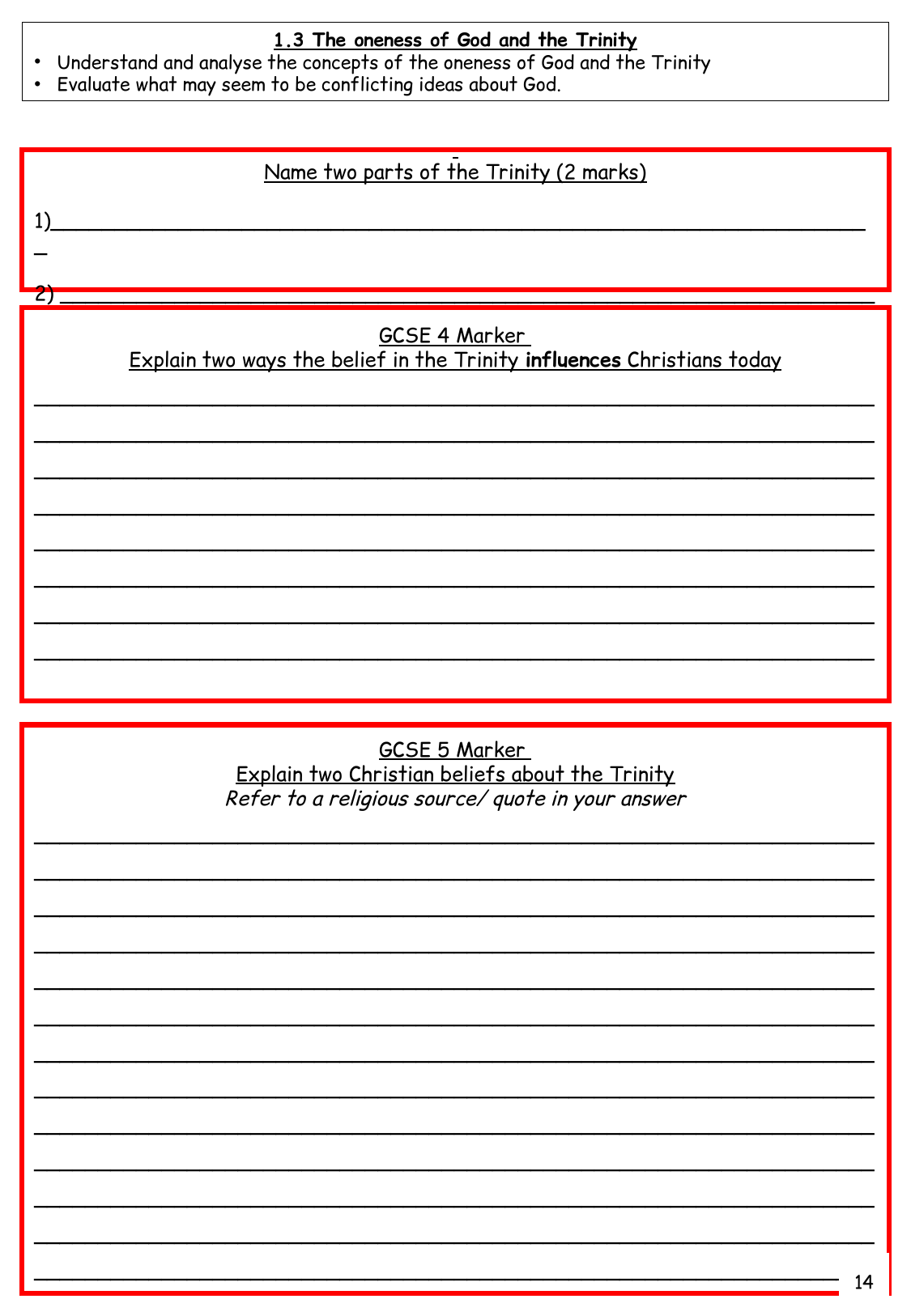

1.3 The oneness of God and the Trinity
Understand and analyse the concepts of the oneness of God and the Trinity
Evaluate what may seem to be conflicting ideas about God.

Name two parts of the Trinity (2 marks)

1)_________________________________________________________________

2) ________________________________________________________________
GCSE 4 Marker
Explain two ways the belief in the Trinity influences Christians today
____________________________________________________________________________________________________________________________________
__________________________________________________________________
__________________________________________________________________
____________________________________________________________________________________________________________________________________
__________________________________________________________________
__________________________________________________________________

GCSE 5 Marker
Explain two Christian beliefs about the Trinity
Refer to a religious source/ quote in your answer
____________________________________________________________________________________________________________________________________
__________________________________________________________________
__________________________________________________________________
____________________________________________________________________________________________________________________________________
__________________________________________________________________
__________________________________________________________________
__________________________________________________________________
__________________________________________________________________
__________________________________________________________________
__________________________________________________________________
__________________________________________________________________
14